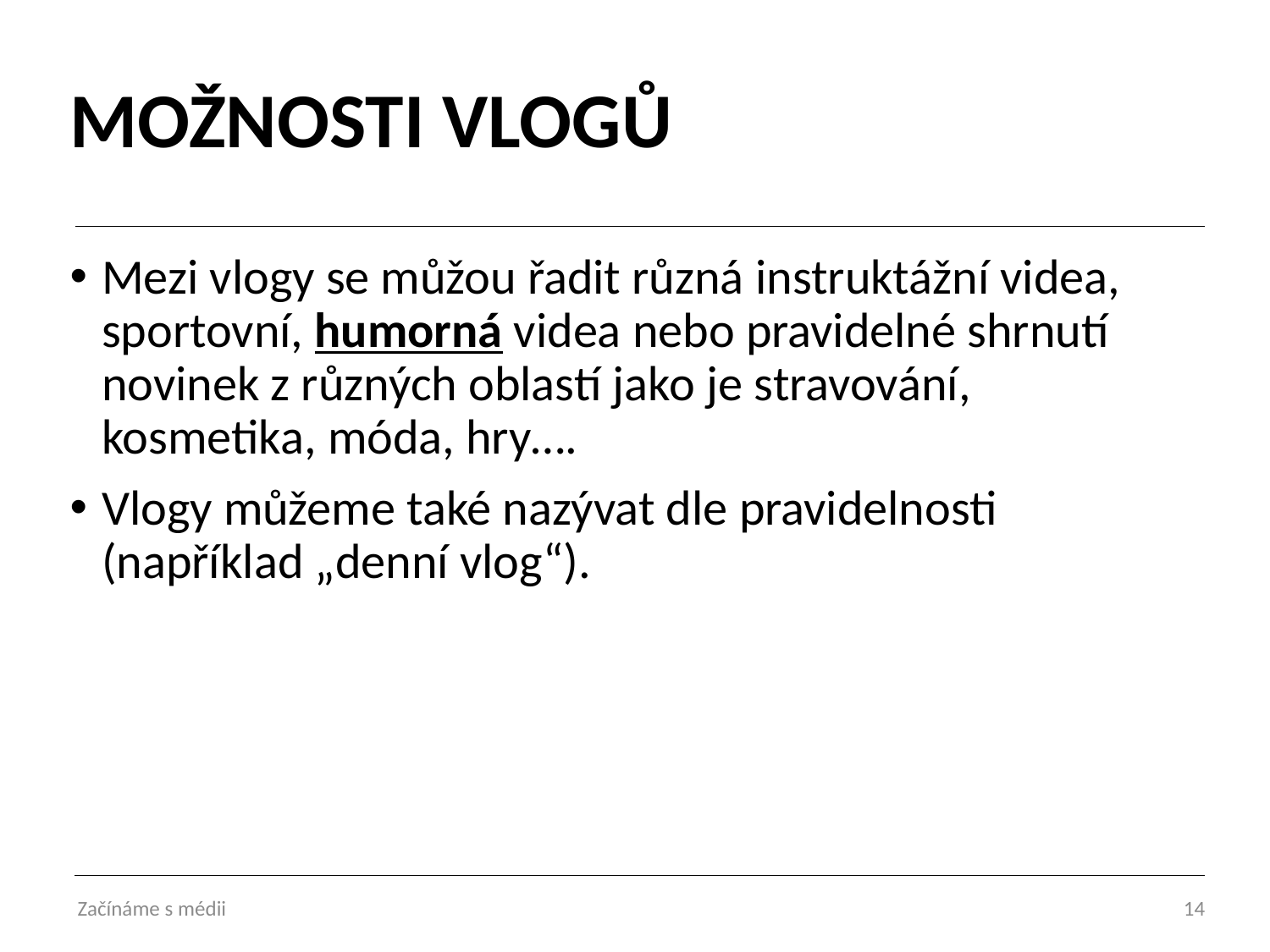

# MOŽNOSTI VLOGŮ
Mezi vlogy se můžou řadit různá instruktážní videa, sportovní, humorná videa nebo pravidelné shrnutí novinek z různých oblastí jako je stravování, kosmetika, móda, hry….
Vlogy můžeme také nazývat dle pravidelnosti (například „denní vlog“).

Začínáme s médii
14